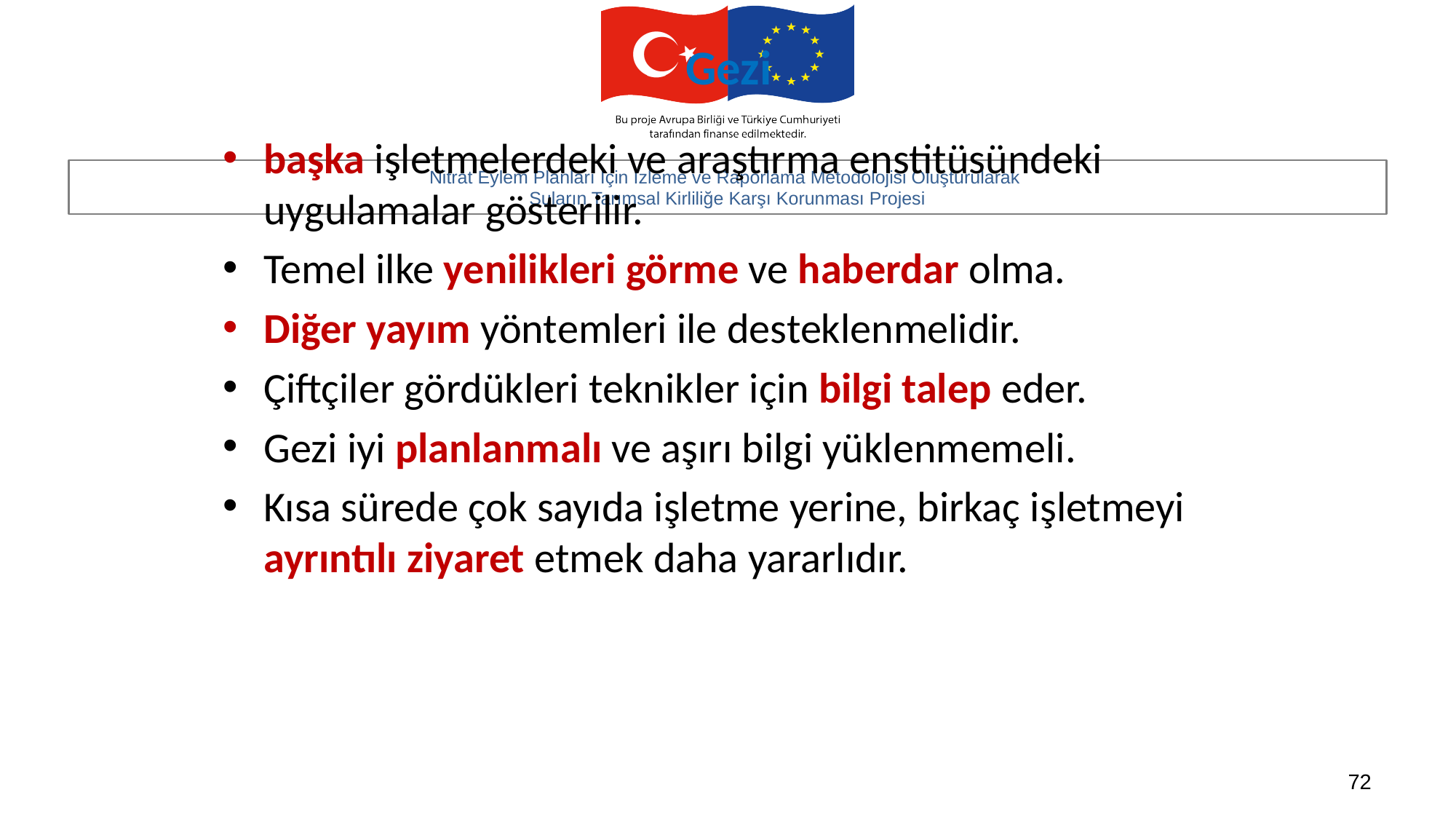

# Gezi
başka işletmelerdeki ve araştırma enstitüsündeki uygulamalar gösterilir.
Temel ilke yenilikleri görme ve haberdar olma.
Diğer yayım yöntemleri ile desteklenmelidir.
Çiftçiler gördükleri teknikler için bilgi talep eder.
Gezi iyi planlanmalı ve aşırı bilgi yüklenmemeli.
Kısa sürede çok sayıda işletme yerine, birkaç işletmeyi ayrıntılı ziyaret etmek daha yararlıdır.
72